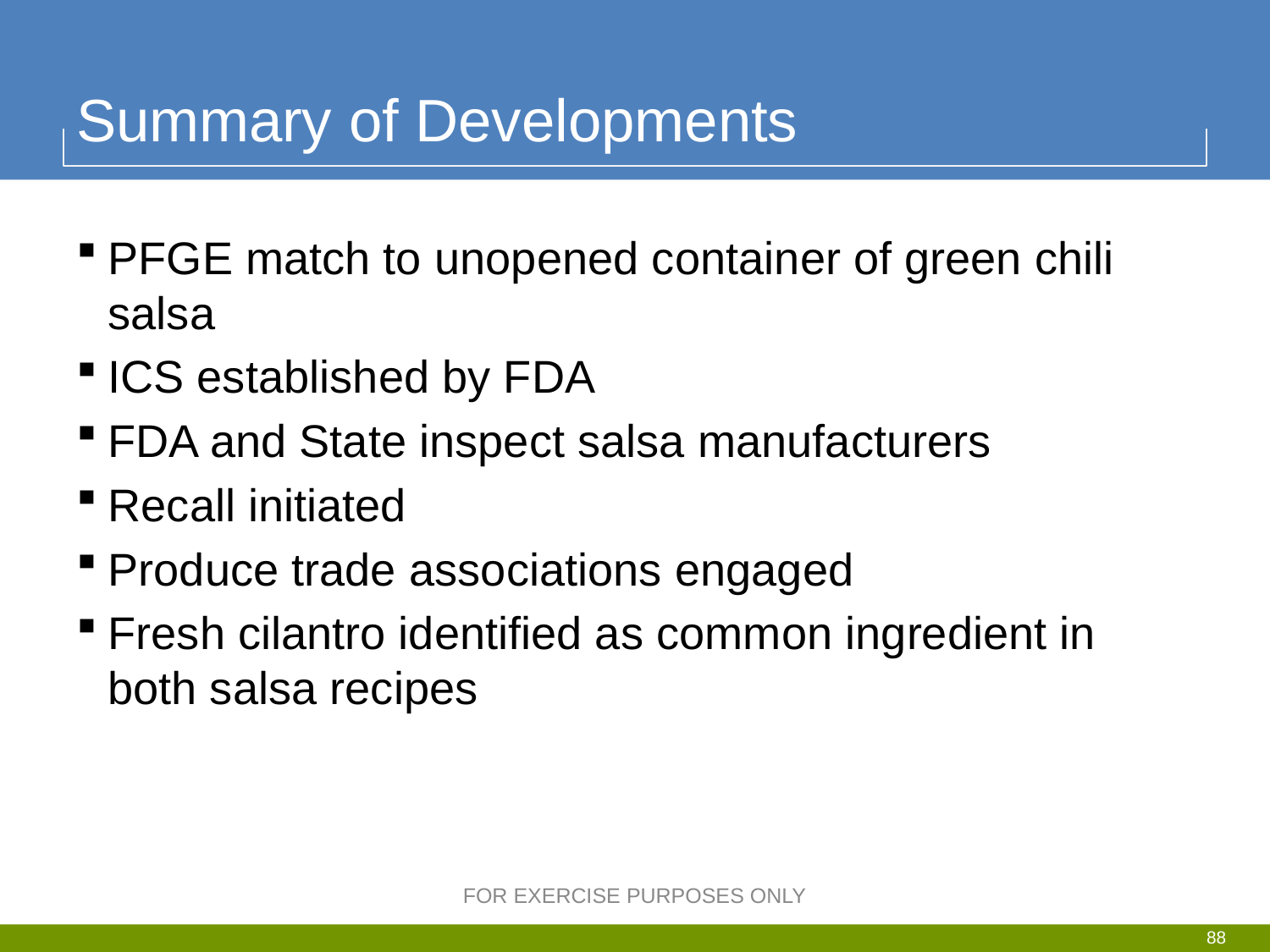

# Summary of Developments
PFGE match to unopened container of green chili salsa
ICS established by FDA
FDA and State inspect salsa manufacturers
Recall initiated
Produce trade associations engaged
Fresh cilantro identified as common ingredient in both salsa recipes
FOR EXERCISE PURPOSES ONLY